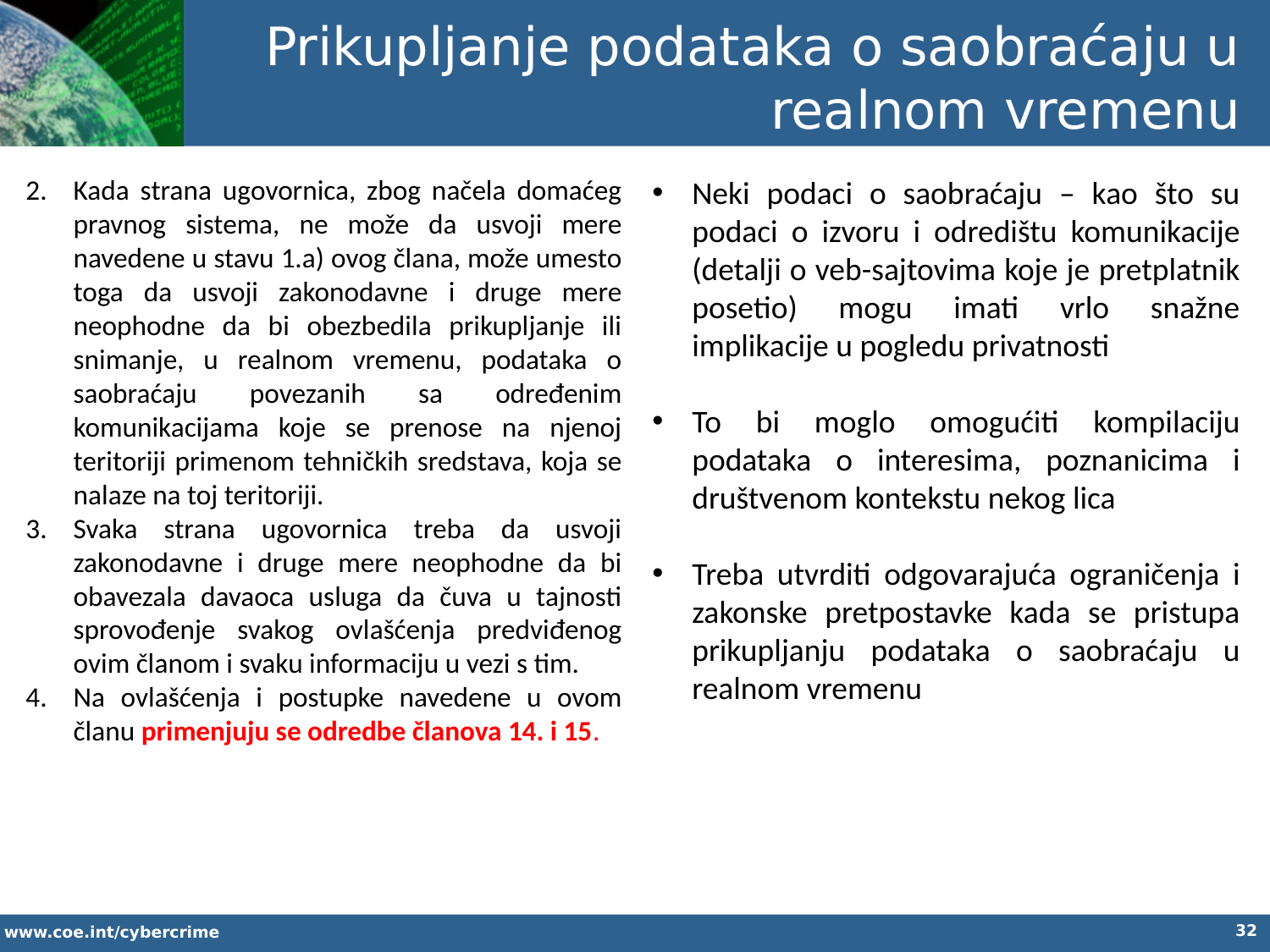

Prikupljanje podataka o saobraćaju u realnom vremenu
Kada strana ugovornica, zbog načela domaćeg pravnog sistema, ne može da usvoji mere navedene u stavu 1.a) ovog člana, može umesto toga da usvoji zakonodavne i druge mere neophodne da bi obezbedila prikupljanje ili snimanje, u realnom vremenu, podataka o saobraćaju povezanih sa određenim komunikacijama koje se prenose na njenoj teritoriji primenom tehničkih sredstava, koja se nalaze na toj teritoriji.
Svaka strana ugovornica treba da usvoji zakonodavne i druge mere neophodne da bi obavezala davaoca usluga da čuva u tajnosti sprovođenje svakog ovlašćenja predviđenog ovim članom i svaku informaciju u vezi s tim.
Na ovlašćenja i postupke navedene u ovom članu primenjuju se odredbe članova 14. i 15.
Neki podaci o saobraćaju – kao što su podaci o izvoru i odredištu komunikacije (detalji o veb-sajtovima koje je pretplatnik posetio) mogu imati vrlo snažne implikacije u pogledu privatnosti

To bi moglo omogućiti kompilaciju podataka o interesima, poznanicima i društvenom kontekstu nekog lica

Treba utvrditi odgovarajuća ograničenja i zakonske pretpostavke kada se pristupa prikupljanju podataka o saobraćaju u realnom vremenu